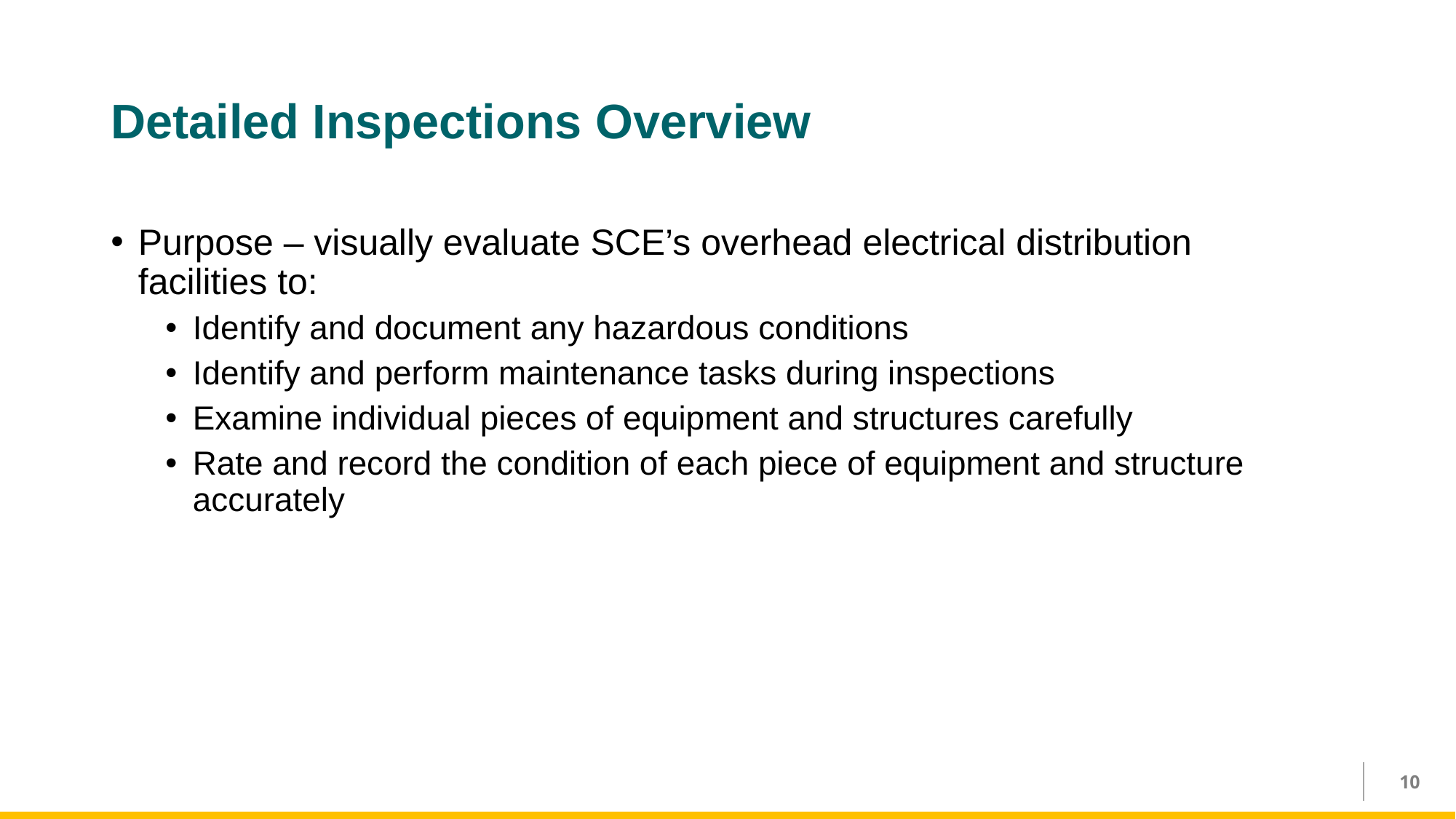

# Detailed Inspections Overview
Purpose – visually evaluate SCE’s overhead electrical distribution facilities to:
Identify and document any hazardous conditions
Identify and perform maintenance tasks during inspections
Examine individual pieces of equipment and structures carefully
Rate and record the condition of each piece of equipment and structure accurately